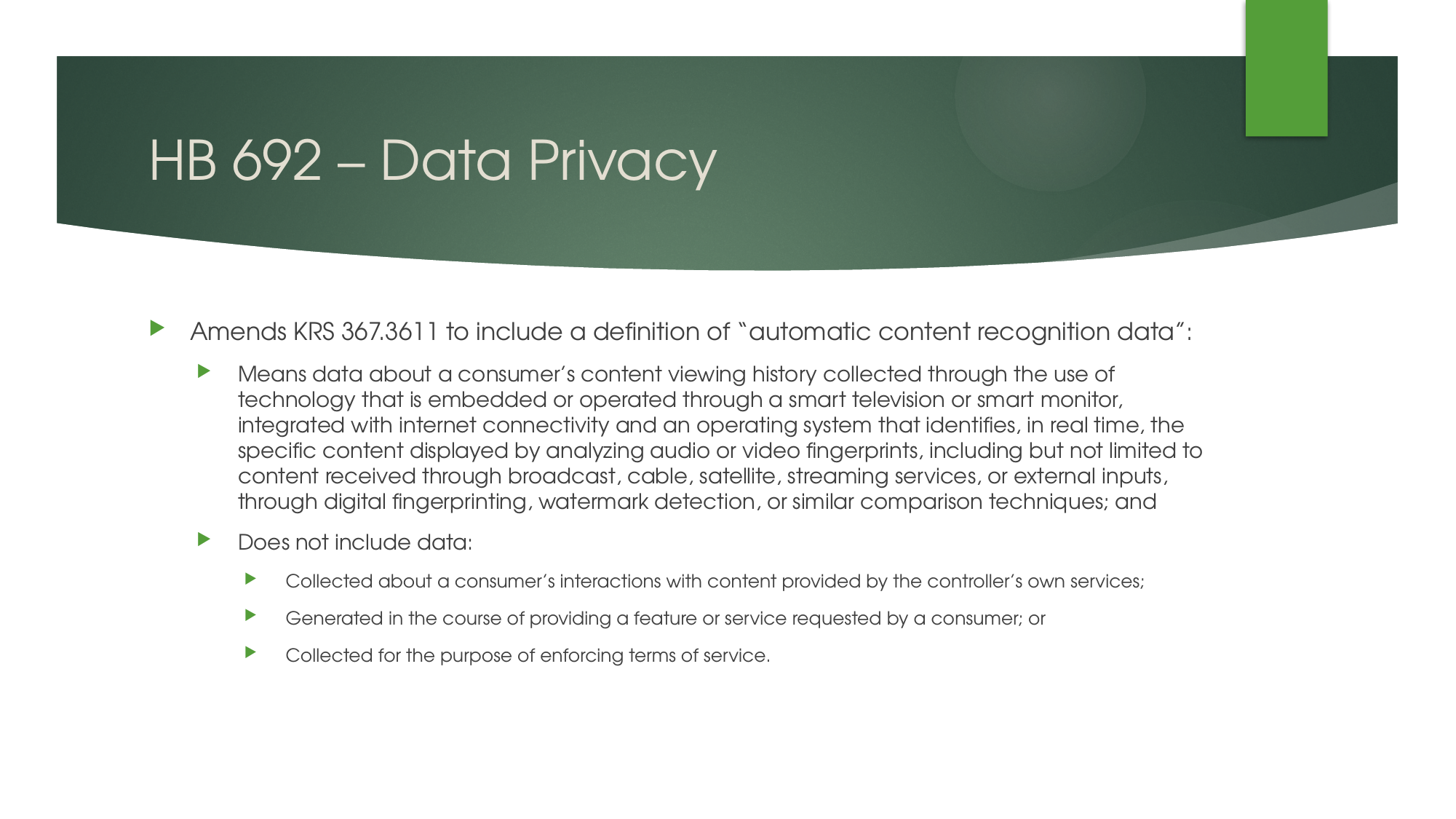

# HB 692 – Data Privacy
Amends KRS 367.3611 to include a definition of “automatic content recognition data”:
Means data about a consumer’s content viewing history collected through the use of technology that is embedded or operated through a smart television or smart monitor, integrated with internet connectivity and an operating system that identifies, in real time, the specific content displayed by analyzing audio or video fingerprints, including but not limited to content received through broadcast, cable, satellite, streaming services, or external inputs, through digital fingerprinting, watermark detection, or similar comparison techniques; and
Does not include data:
Collected about a consumer’s interactions with content provided by the controller’s own services;
Generated in the course of providing a feature or service requested by a consumer; or
Collected for the purpose of enforcing terms of service.